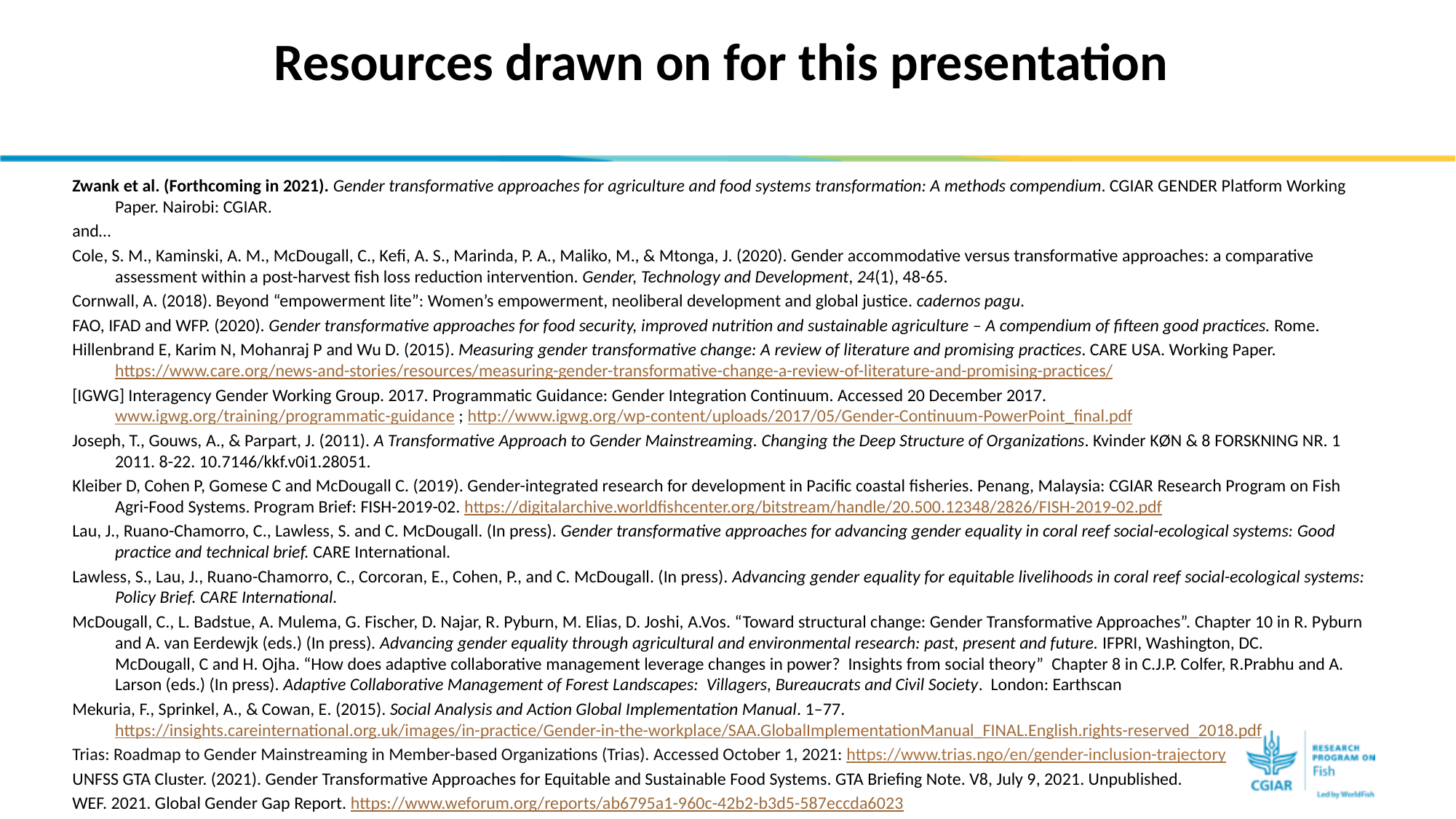

# Resources drawn on for this presentation
Zwank et al. (Forthcoming in 2021). Gender transformative approaches for agriculture and food systems transformation: A methods compendium. CGIAR GENDER Platform Working Paper. Nairobi: CGIAR.
and…
Cole, S. M., Kaminski, A. M., McDougall, C., Kefi, A. S., Marinda, P. A., Maliko, M., & Mtonga, J. (2020). Gender accommodative versus transformative approaches: a comparative assessment within a post-harvest fish loss reduction intervention. Gender, Technology and Development, 24(1), 48-65.
Cornwall, A. (2018). Beyond “empowerment lite”: Women’s empowerment, neoliberal development and global justice. cadernos pagu.
FAO, IFAD and WFP. (2020). Gender transformative approaches for food security, improved nutrition and sustainable agriculture – A compendium of fifteen good practices. Rome.
Hillenbrand E, Karim N, Mohanraj P and Wu D. (2015). Measuring gender transformative change: A review of literature and promising practices. CARE USA. Working Paper. https://www.care.org/news-and-stories/resources/measuring-gender-transformative-change-a-review-of-literature-and-promising-practices/
[IGWG] Interagency Gender Working Group. 2017. Programmatic Guidance: Gender Integration Continuum. Accessed 20 December 2017. www.igwg.org/training/programmatic-guidance ; http://www.igwg.org/wp-content/uploads/2017/05/Gender-Continuum-PowerPoint_final.pdf
Joseph, T., Gouws, A., & Parpart, J. (2011). A Transformative Approach to Gender Mainstreaming. Changing the Deep Structure of Organizations. Kvinder KØN & 8 FORSKNING NR. 1 2011. 8-22. 10.7146/kkf.v0i1.28051.
Kleiber D, Cohen P, Gomese C and McDougall C. (2019). Gender-integrated research for development in Pacific coastal fisheries. Penang, Malaysia: CGIAR Research Program on Fish Agri-Food Systems. Program Brief: FISH-2019-02. https://digitalarchive.worldfishcenter.org/bitstream/handle/20.500.12348/2826/FISH-2019-02.pdf
Lau, J., Ruano-Chamorro, C., Lawless, S. and C. McDougall. (In press). Gender transformative approaches for advancing gender equality in coral reef social-ecological systems: Good practice and technical brief. CARE International.
Lawless, S., Lau, J., Ruano-Chamorro, C., Corcoran, E., Cohen, P., and C. McDougall. (In press). Advancing gender equality for equitable livelihoods in coral reef social-ecological systems: Policy Brief. CARE International.
McDougall, C., L. Badstue, A. Mulema, G. Fischer, D. Najar, R. Pyburn, M. Elias, D. Joshi, A.Vos. “Toward structural change: Gender Transformative Approaches”. Chapter 10 in R. Pyburn and A. van Eerdewjk (eds.) (In press). Advancing gender equality through agricultural and environmental research: past, present and future. IFPRI, Washington, DC.  
McDougall, C and H. Ojha. “How does adaptive collaborative management leverage changes in power?  Insights from social theory”  Chapter 8 in C.J.P. Colfer, R.Prabhu and A. Larson (eds.) (In press). Adaptive Collaborative Management of Forest Landscapes:  Villagers, Bureaucrats and Civil Society.  London: Earthscan
Mekuria, F., Sprinkel, A., & Cowan, E. (2015). Social Analysis and Action Global Implementation Manual. 1–77. https://insights.careinternational.org.uk/images/in-practice/Gender-in-the-workplace/SAA.GlobalImplementationManual_FINAL.English.rights-reserved_2018.pdf
Trias: Roadmap to Gender Mainstreaming in Member-based Organizations (Trias). Accessed October 1, 2021: https://www.trias.ngo/en/gender-inclusion-trajectory
UNFSS GTA Cluster. (2021). Gender Transformative Approaches for Equitable and Sustainable Food Systems. GTA Briefing Note. V8, July 9, 2021. Unpublished.
WEF. 2021. Global Gender Gap Report. https://www.weforum.org/reports/ab6795a1-960c-42b2-b3d5-587eccda6023